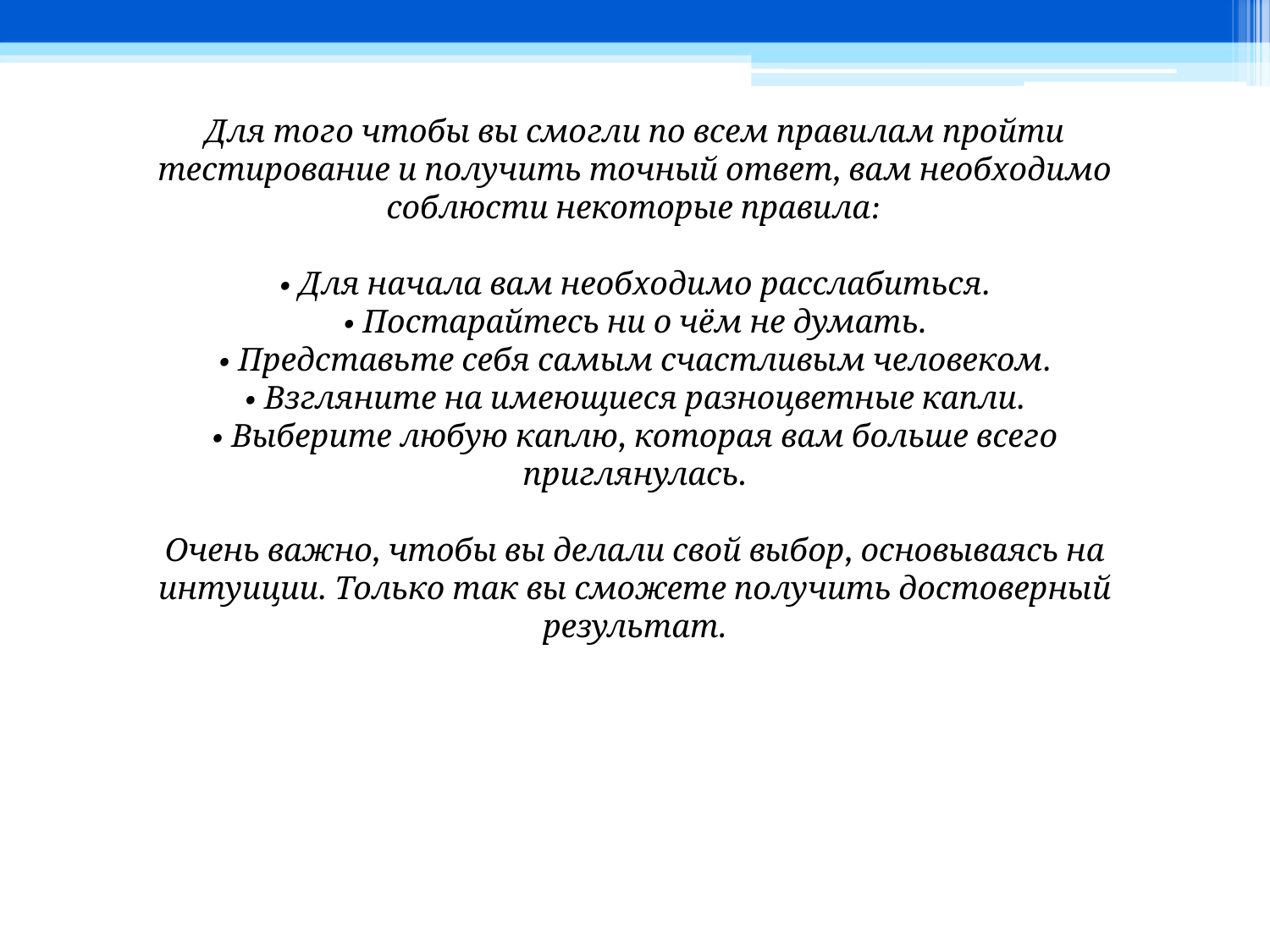

Для того чтобы вы смогли по всем правилам пройти тестирование и получить точный ответ, вам необходимо соблюсти некоторые правила:
• Для начала вам необходимо расслабиться.
• Постарайтесь ни о чём не думать.
• Представьте себя самым счастливым человеком.
• Взгляните на имеющиеся разноцветные капли.
• Выберите любую каплю, которая вам больше всего приглянулась.
Очень важно, чтобы вы делали свой выбор, основываясь на интуиции. Только так вы сможете получить достоверный результат.